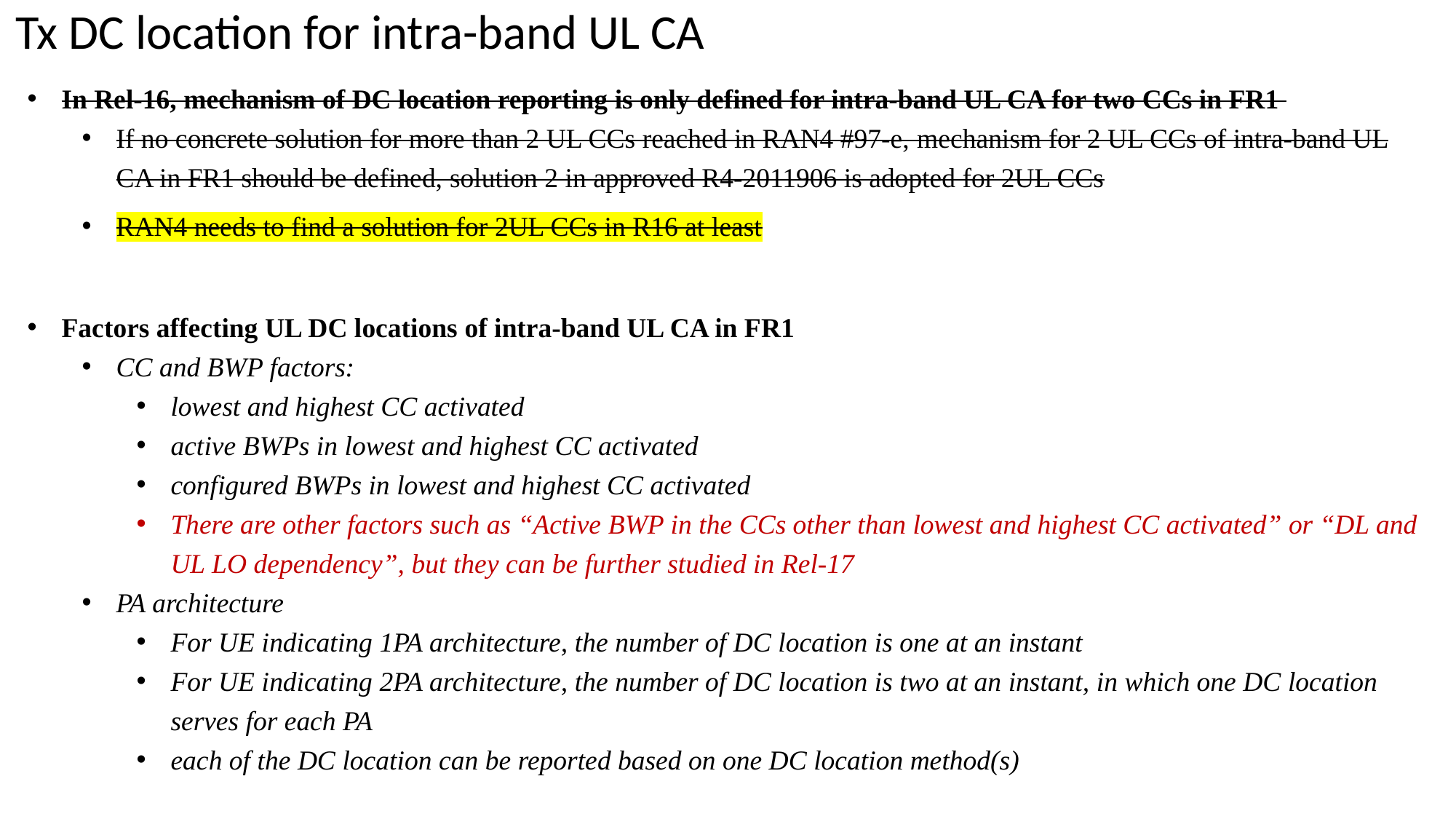

Tx DC location for intra-band UL CA
In Rel-16, mechanism of DC location reporting is only defined for intra-band UL CA for two CCs in FR1
If no concrete solution for more than 2 UL CCs reached in RAN4 #97-e, mechanism for 2 UL CCs of intra-band UL CA in FR1 should be defined, solution 2 in approved R4-2011906 is adopted for 2UL CCs
RAN4 needs to find a solution for 2UL CCs in R16 at least
Factors affecting UL DC locations of intra-band UL CA in FR1
CC and BWP factors:
lowest and highest CC activated
active BWPs in lowest and highest CC activated
configured BWPs in lowest and highest CC activated
There are other factors such as “Active BWP in the CCs other than lowest and highest CC activated” or “DL and UL LO dependency”, but they can be further studied in Rel-17
PA architecture
For UE indicating 1PA architecture, the number of DC location is one at an instant
For UE indicating 2PA architecture, the number of DC location is two at an instant, in which one DC location serves for each PA
each of the DC location can be reported based on one DC location method(s)